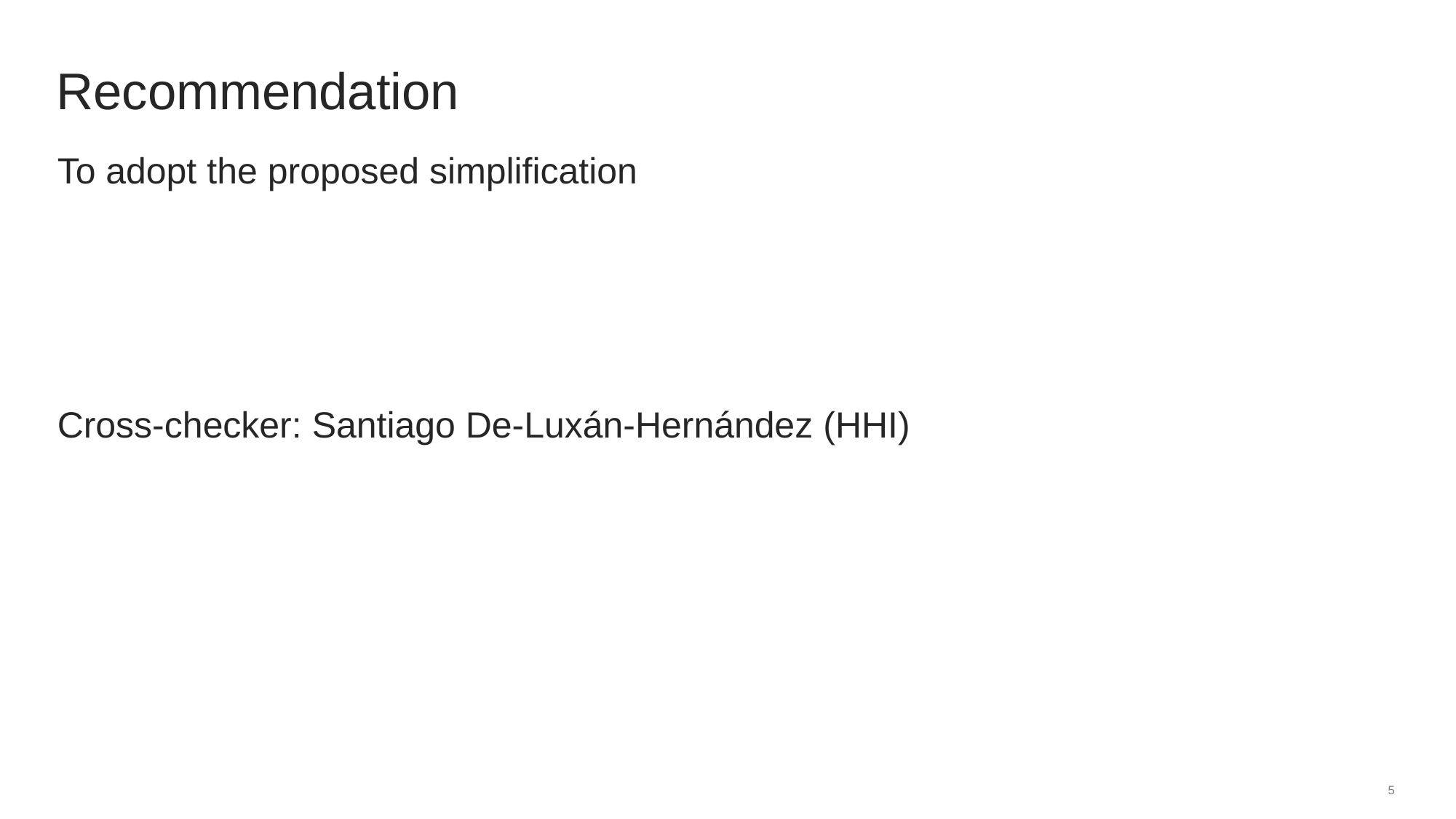

# Recommendation
To adopt the proposed simplification

Cross-checker: Santiago De-Luxán-Hernández (HHI)